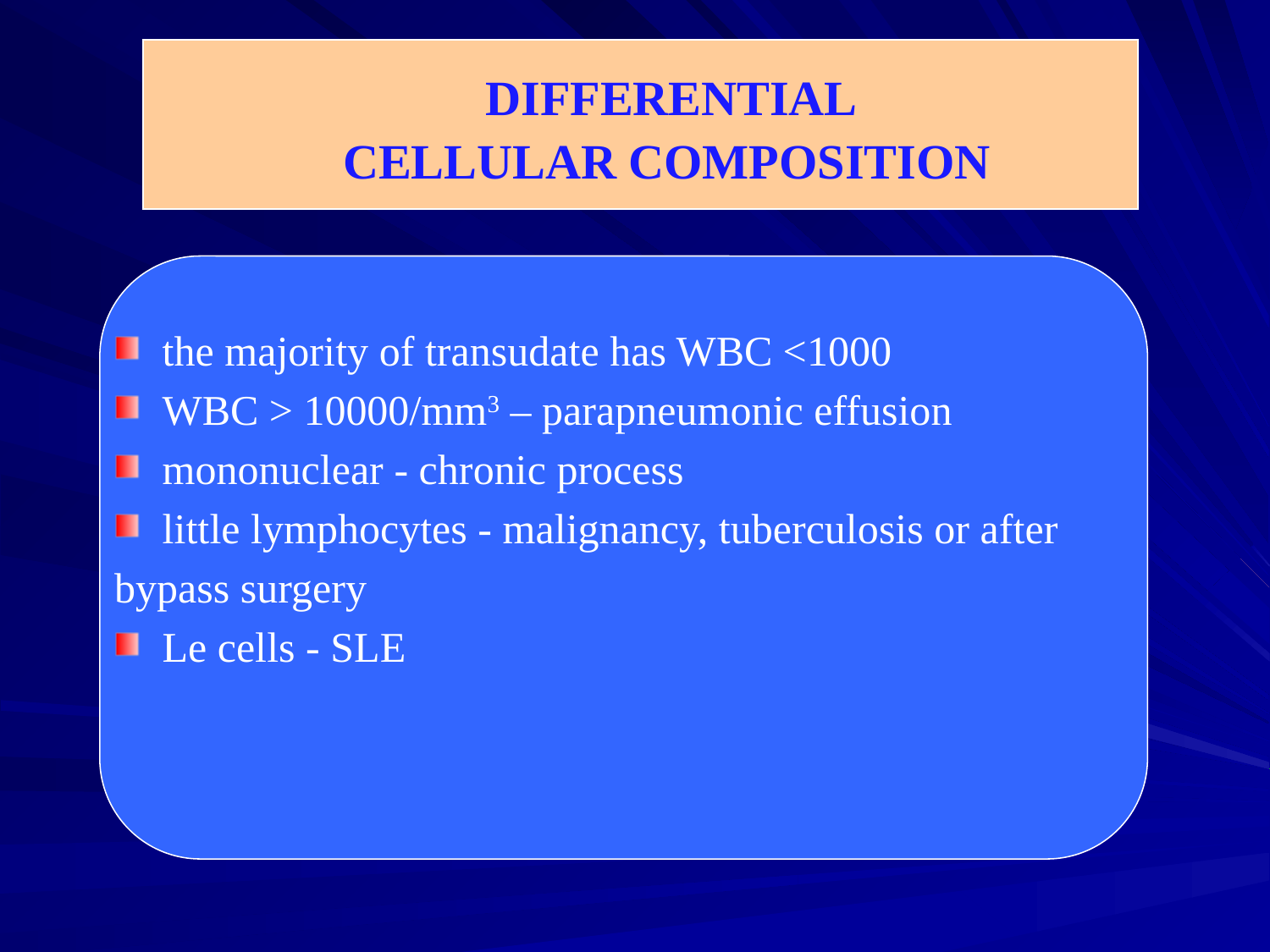

# DIFFERENTIAL CELLULAR COMPOSITION

the majority of transudate has WBC <1000
WBC > 10000/mm3 – parapneumonic effusion
mononuclear - chronic process
little lymphocytes - malignancy, tuberculosis or after
bypass surgery
Le cells - SLE